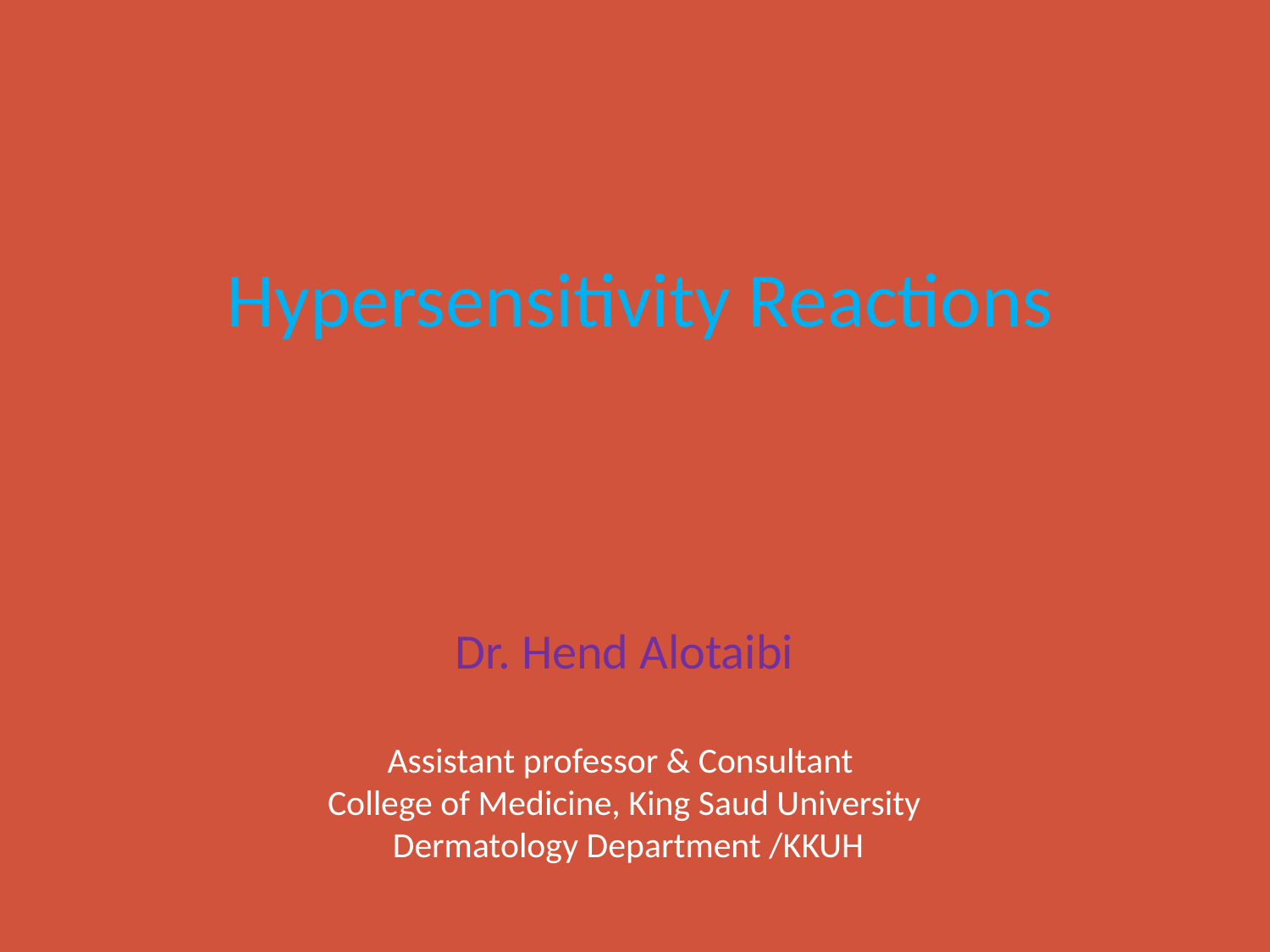

Hypersensitivity Reactions
Dr. Hend Alotaibi
Assistant professor & Consultant
College of Medicine, King Saud University
 Dermatology Department /KKUH